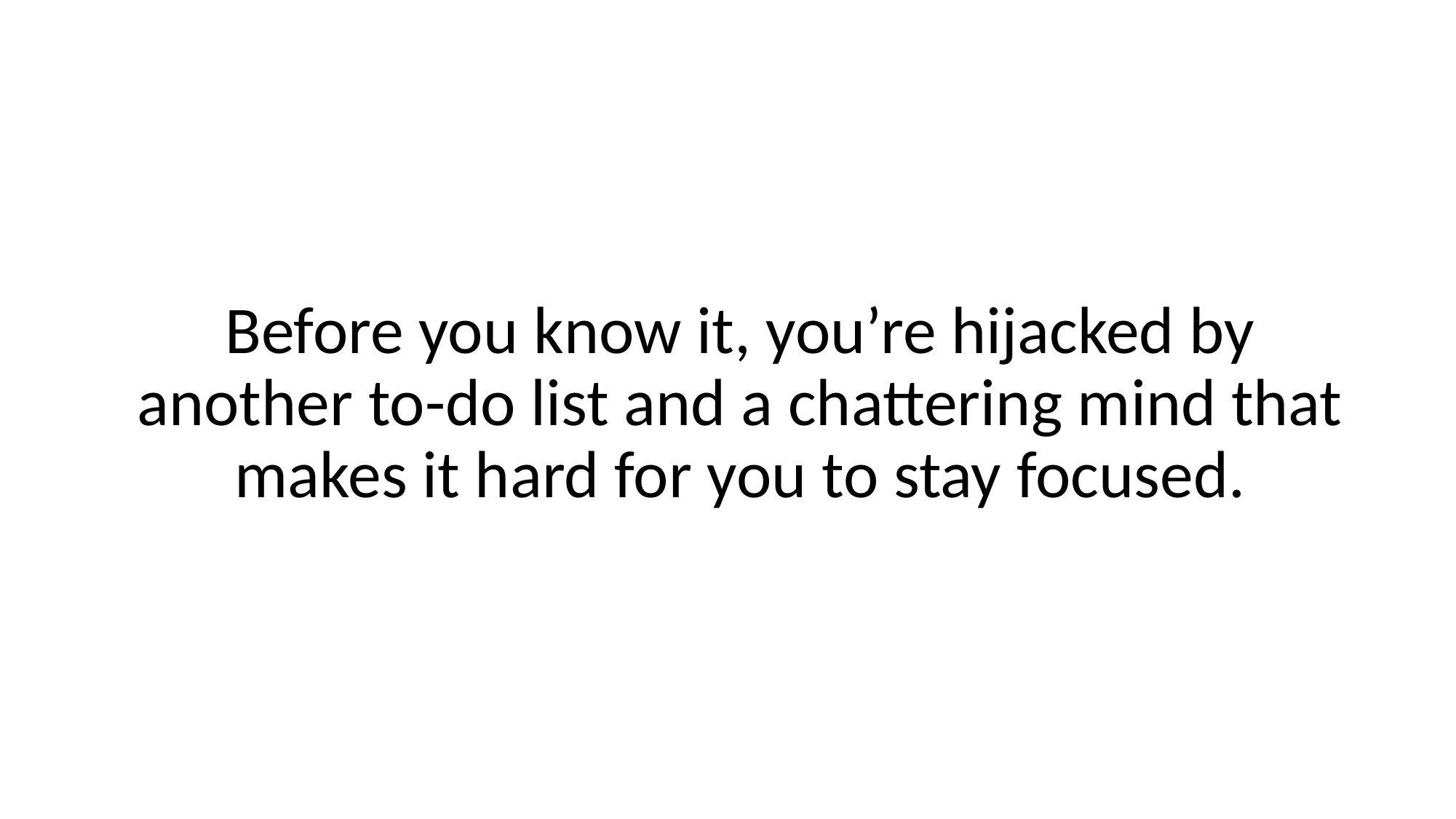

Before you know it, you’re hijacked by another to-do list and a chattering mind that makes it hard for you to stay focused.